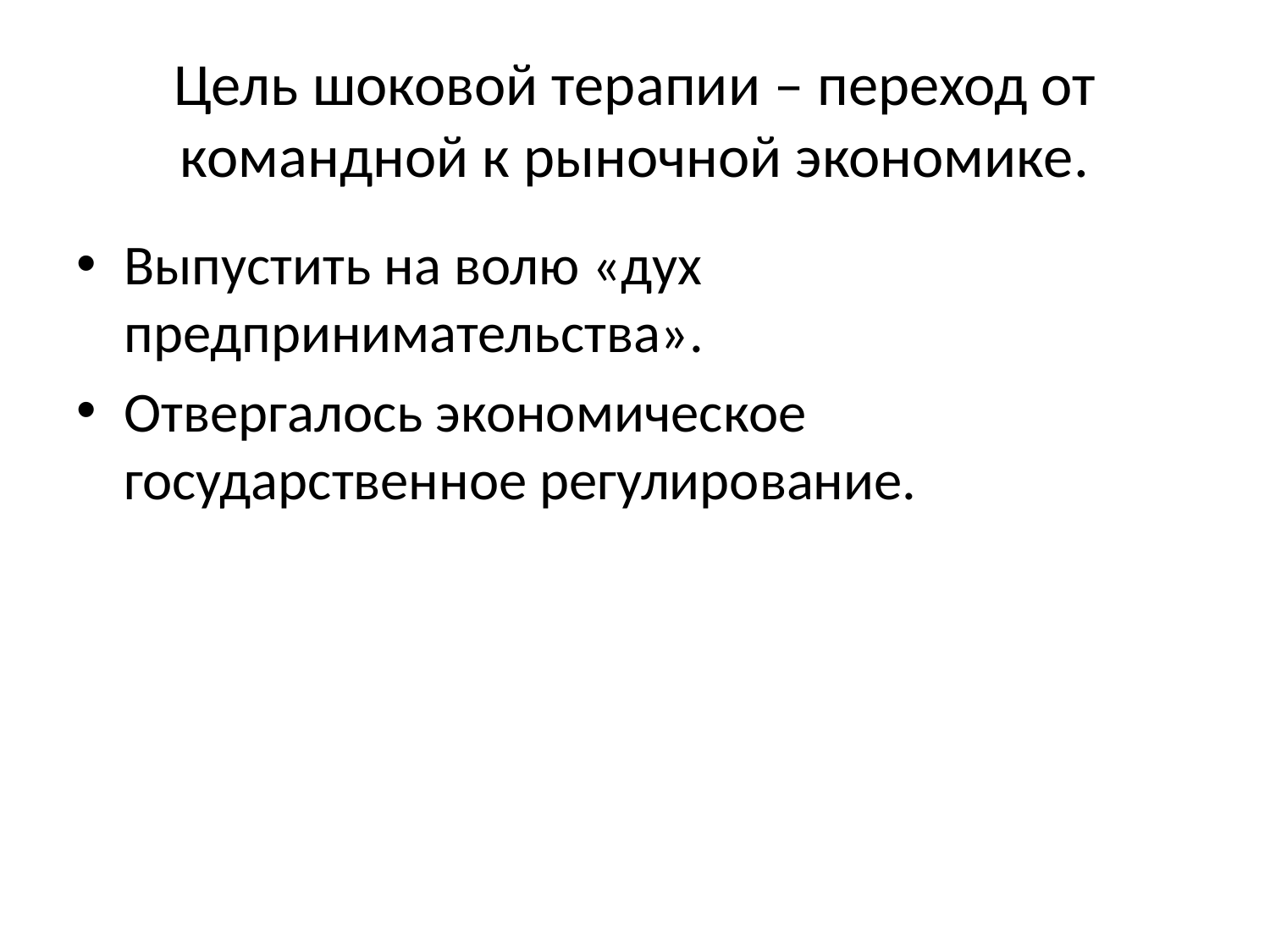

# Цель шоковой терапии – переход от командной к рыночной экономике.
Выпустить на волю «дух предпринимательства».
Отвергалось экономическое государственное регулирование.